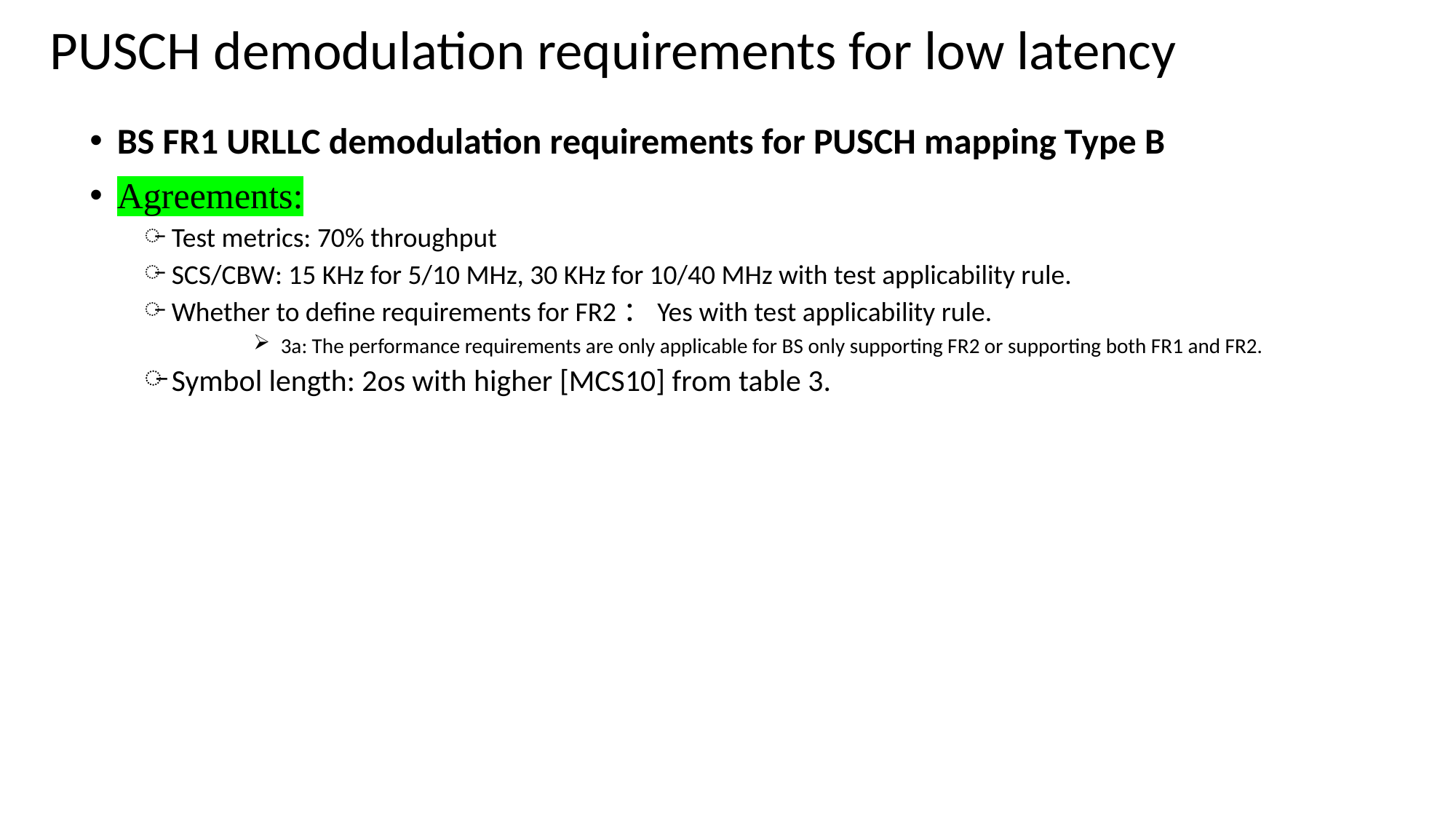

# PUSCH demodulation requirements for low latency
BS FR1 URLLC demodulation requirements for PUSCH mapping Type B
Agreements:
Test metrics: 70% throughput
SCS/CBW: 15 KHz for 5/10 MHz, 30 KHz for 10/40 MHz with test applicability rule.
Whether to define requirements for FR2：Yes with test applicability rule.
3a: The performance requirements are only applicable for BS only supporting FR2 or supporting both FR1 and FR2.
Symbol length: 2os with higher [MCS10] from table 3.